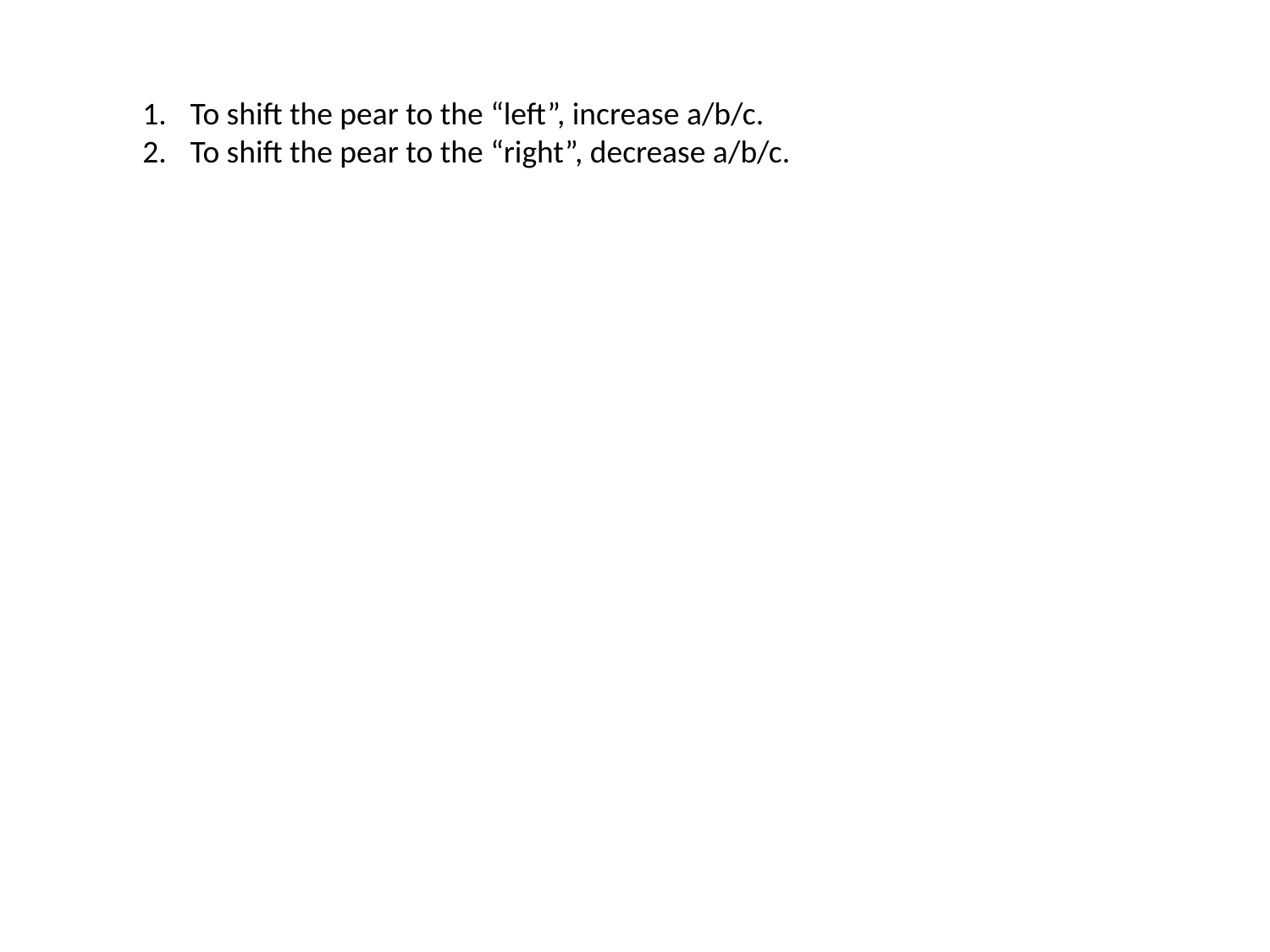

To shift the pear to the “left”, increase a/b/c.
To shift the pear to the “right”, decrease a/b/c.